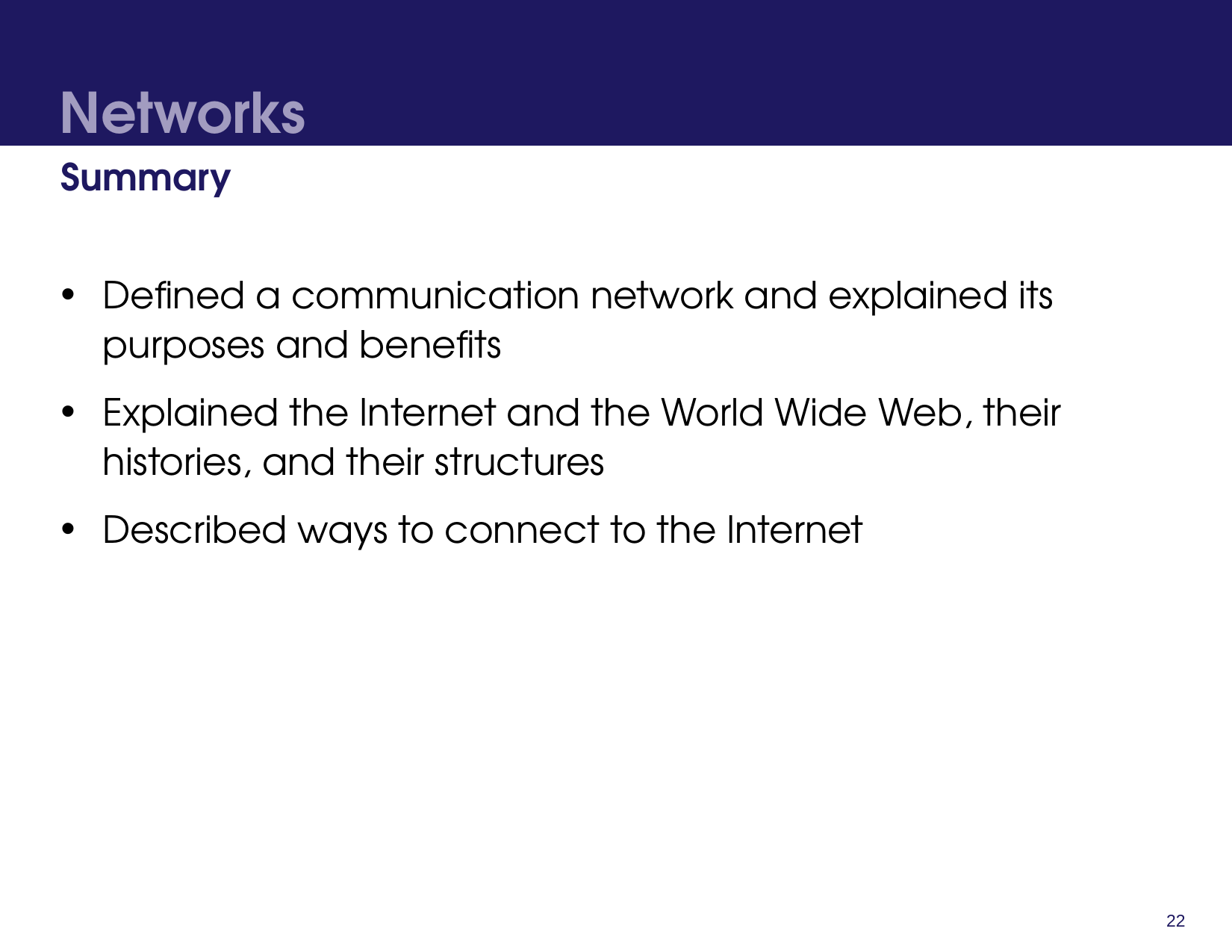

# Networks
Summary
Defined a communication network and explained its purposes and benefits
Explained the Internet and the World Wide Web, their histories, and their structures
Described ways to connect to the Internet

22